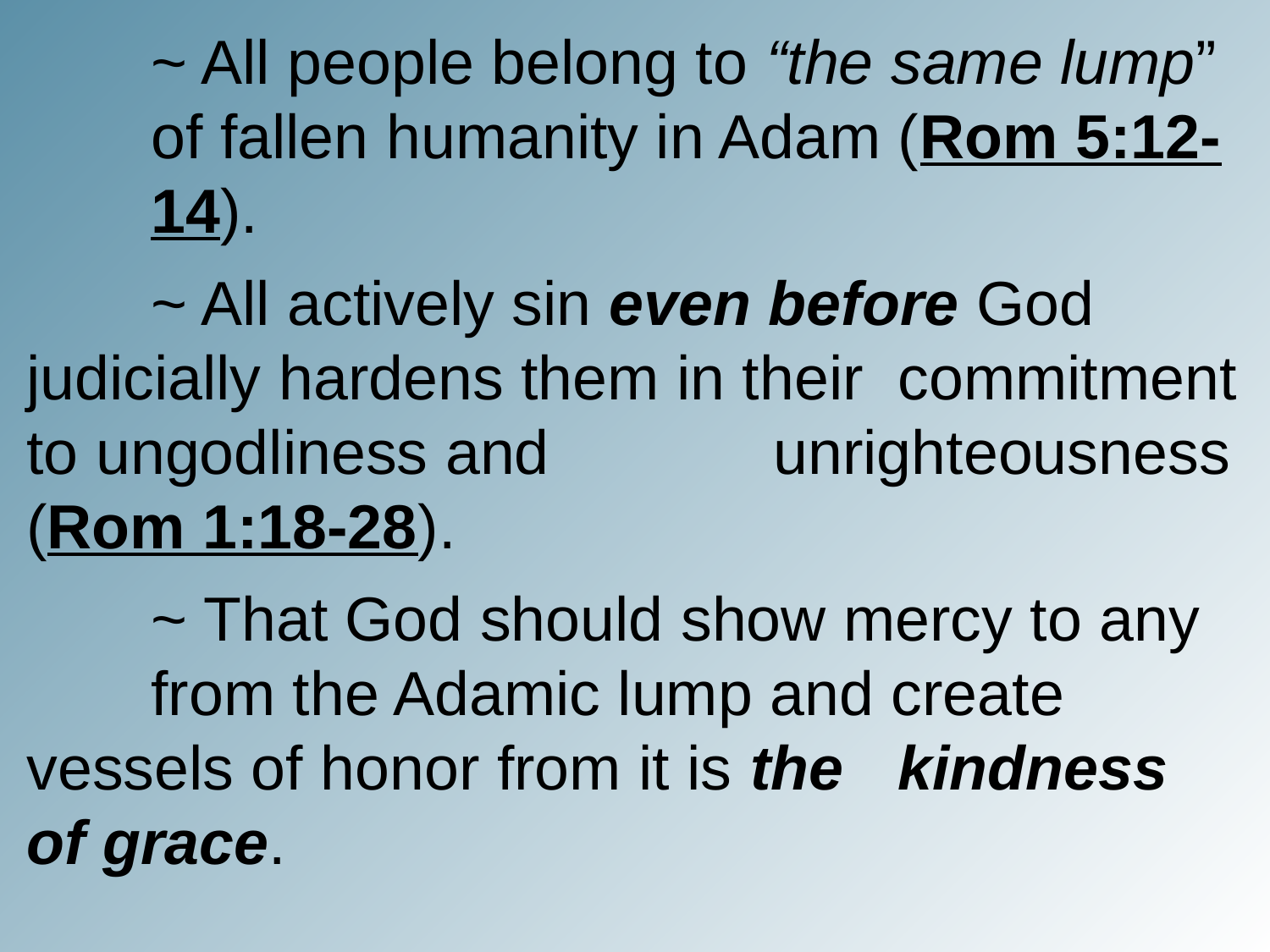

~ All people belong to “the same lump” 				of fallen humanity in Adam (Rom 5:12-			14).
		~ All actively sin even before God 					judicially hardens them in their 					commitment to ungodliness and 				unrighteousness (Rom 1:18-28).
		~ That God should show mercy to any 					from the Adamic lump and create 						vessels of honor from it is the 							kindness of grace.